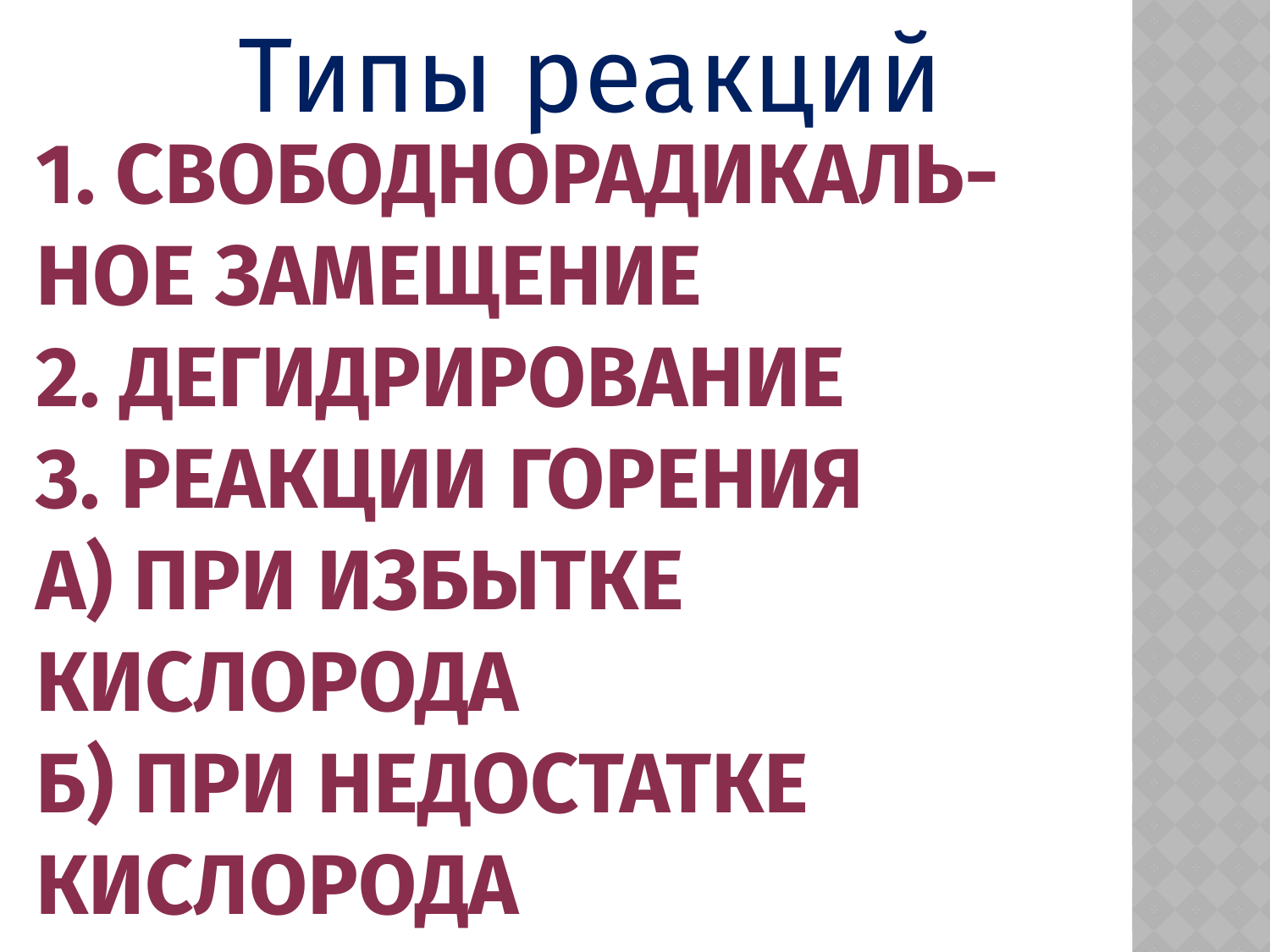

Типы реакций

# 1. Свободнорадикаль-ное замещение 2. Дегидрирование 3. Реакции горения а) при избытке кислорода б) при недостатке кислорода